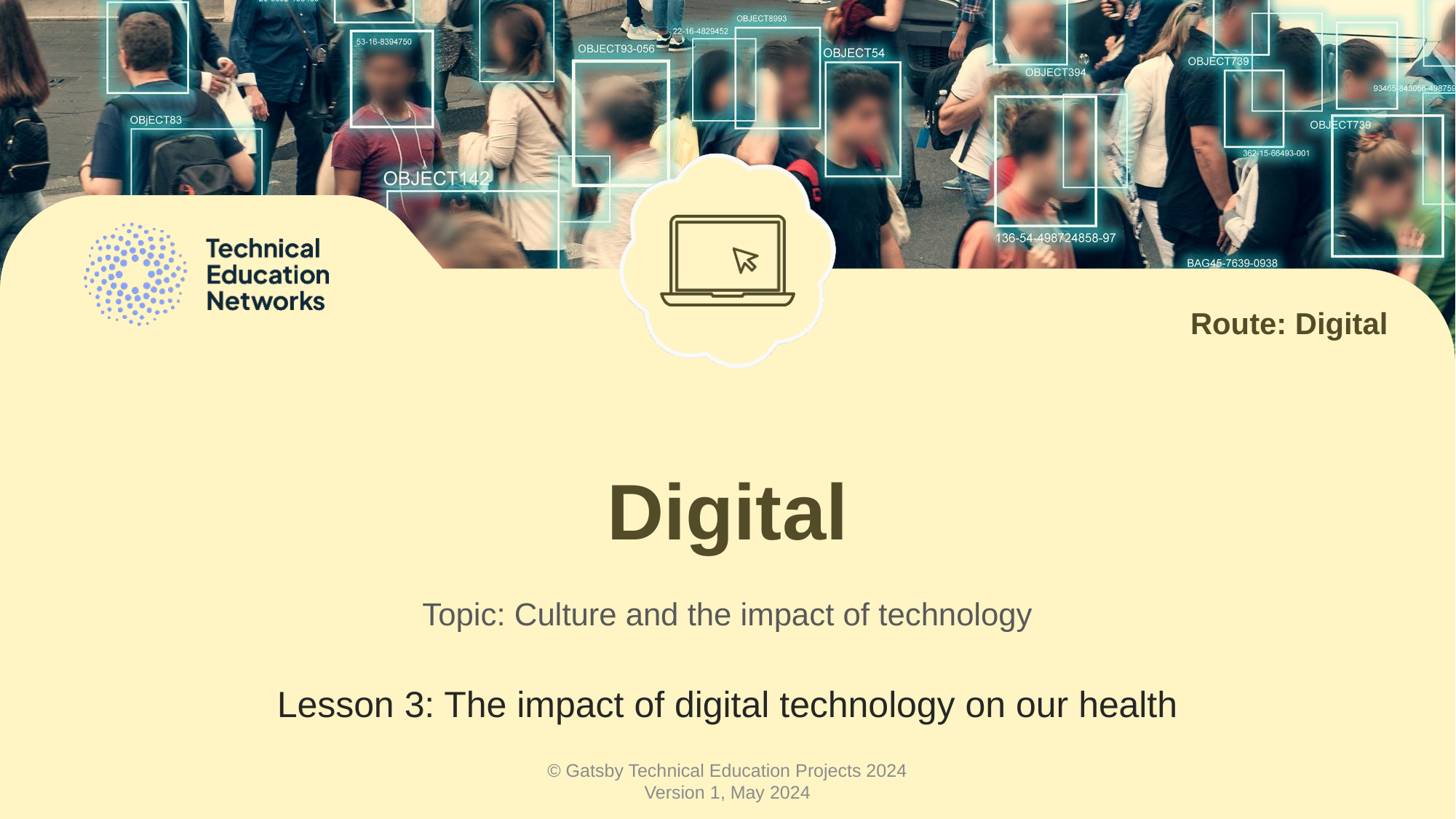

Route: Digital
# Digital
Topic: Culture and the impact of technology
Lesson 3: The impact of digital technology on our health